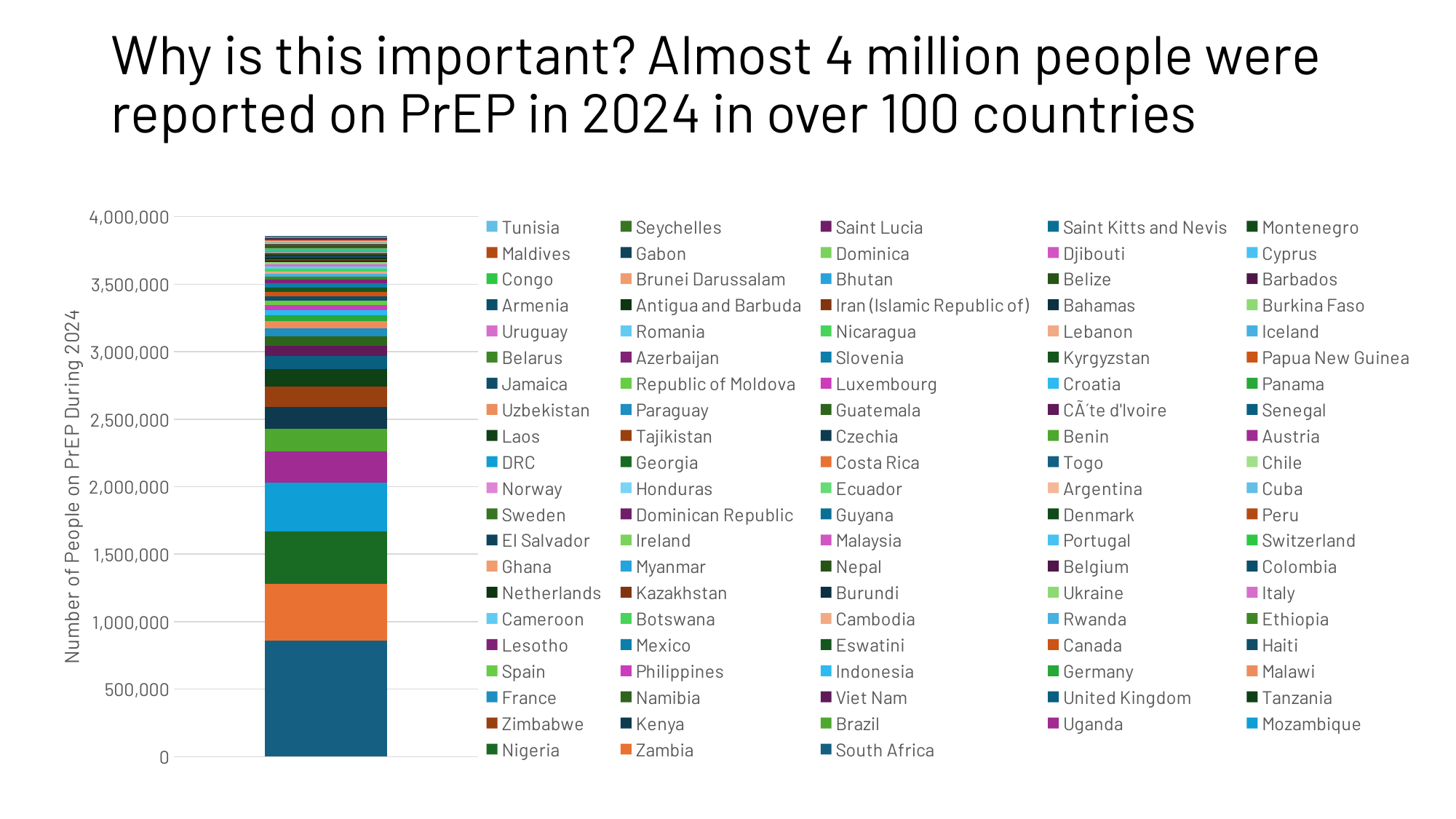

# Why is this important? Almost 4 million people were reported on PrEP in 2024 in over 100 countries

### Chart

| Category | South Africa | Zambia | Nigeria | Mozambique | Uganda | Brazil | Kenya | Zimbabwe | Tanzania | United Kingdom | Viet Nam | Namibia | France | Malawi | Germany | Indonesia | Philippines | Spain | Haiti | Canada | Eswatini | Mexico | Lesotho | Ethiopia | Rwanda | Cambodia | Botswana | Cameroon | Italy | Ukraine | Burundi | Kazakhstan | Netherlands | Colombia | Belgium | Nepal | Myanmar | Ghana | Switzerland | Portugal | Malaysia | Ireland | El Salvador | Peru | Denmark | Guyana | Dominican Republic | Sweden | Cuba | Argentina | Ecuador | Honduras | Norway | Chile | Togo | Costa Rica | Georgia | DRC | Austria | Benin | Czechia | Tajikistan | Laos | Senegal | CÃ´te d'Ivoire | Guatemala | Paraguay | Uzbekistan | Panama | Croatia | Luxembourg | Republic of Moldova | Jamaica | Papua New Guinea | Kyrgyzstan | Slovenia | Azerbaijan | Belarus | Iceland | Lebanon | Nicaragua | Romania | Uruguay | Burkina Faso | Bahamas | Iran (Islamic Republic of) | Antigua and Barbuda | Armenia | Barbados | Belize | Bhutan | Brunei Darussalam | Congo | Cyprus | Djibouti | Dominica | Gabon | Maldives | Montenegro | Saint Kitts and Nevis | Saint Lucia | Seychelles | Tunisia |
|---|---|---|---|---|---|---|---|---|---|---|---|---|---|---|---|---|---|---|---|---|---|---|---|---|---|---|---|---|---|---|---|---|---|---|---|---|---|---|---|---|---|---|---|---|---|---|---|---|---|---|---|---|---|---|---|---|---|---|---|---|---|---|---|---|---|---|---|---|---|---|---|---|---|---|---|---|---|---|---|---|---|---|---|---|---|---|---|---|---|---|---|---|---|---|---|---|---|---|---|---|---|---|---|
| Series 1 | 860000.0 | 420000.0 | 390000.0 | 360000.0 | 230000.0 | 170000.0 | 160000.0 | 150000.0 | 130000.0 | 97000.0 | 75000.0 | 73000.0 | 59000.0 | 54000.0 | 40000.0 | 40000.0 | 36000.0 | 34000.0 | 33000.0 | 32000.0 | 31000.0 | 31000.0 | 28000.0 | 22000.0 | 22000.0 | 19000.0 | 18000.0 | 17000.0 | 16000.0 | 14000.0 | 13000.0 | 12000.0 | 12000.0 | 11000.0 | 8700.0 | 8100.0 | 7600.0 | 7300.0 | 7000.0 | 6900.0 | 6700.0 | 6100.0 | 6000.0 | 5300.0 | 5200.0 | 5200.0 | 4600.0 | 4200.0 | 4000.0 | 3900.0 | 3900.0 | 3900.0 | 3500.0 | 3200.0 | 3000.0 | 2800.0 | 2600.0 | 2300.0 | 2200.0 | 2000.0 | 1900.0 | 1800.0 | 1700.0 | 1700.0 | 1400.0 | 1200.0 | 1100.0 | 880.0 | 740.0 | 690.0 | 680.0 | 630.0 | 600.0 | 600.0 | 570.0 | 550.0 | 250.0 | 250.0 | 250.0 | 250.0 | 250.0 | 250.0 | 250.0 | 220.0 | 100.0 | 100.0 | 50.0 | 50.0 | 50.0 | 50.0 | 50.0 | 50.0 | 50.0 | 50.0 | 50.0 | 50.0 | 50.0 | 50.0 | 50.0 | 50.0 | 50.0 | 50.0 | 50.0 |